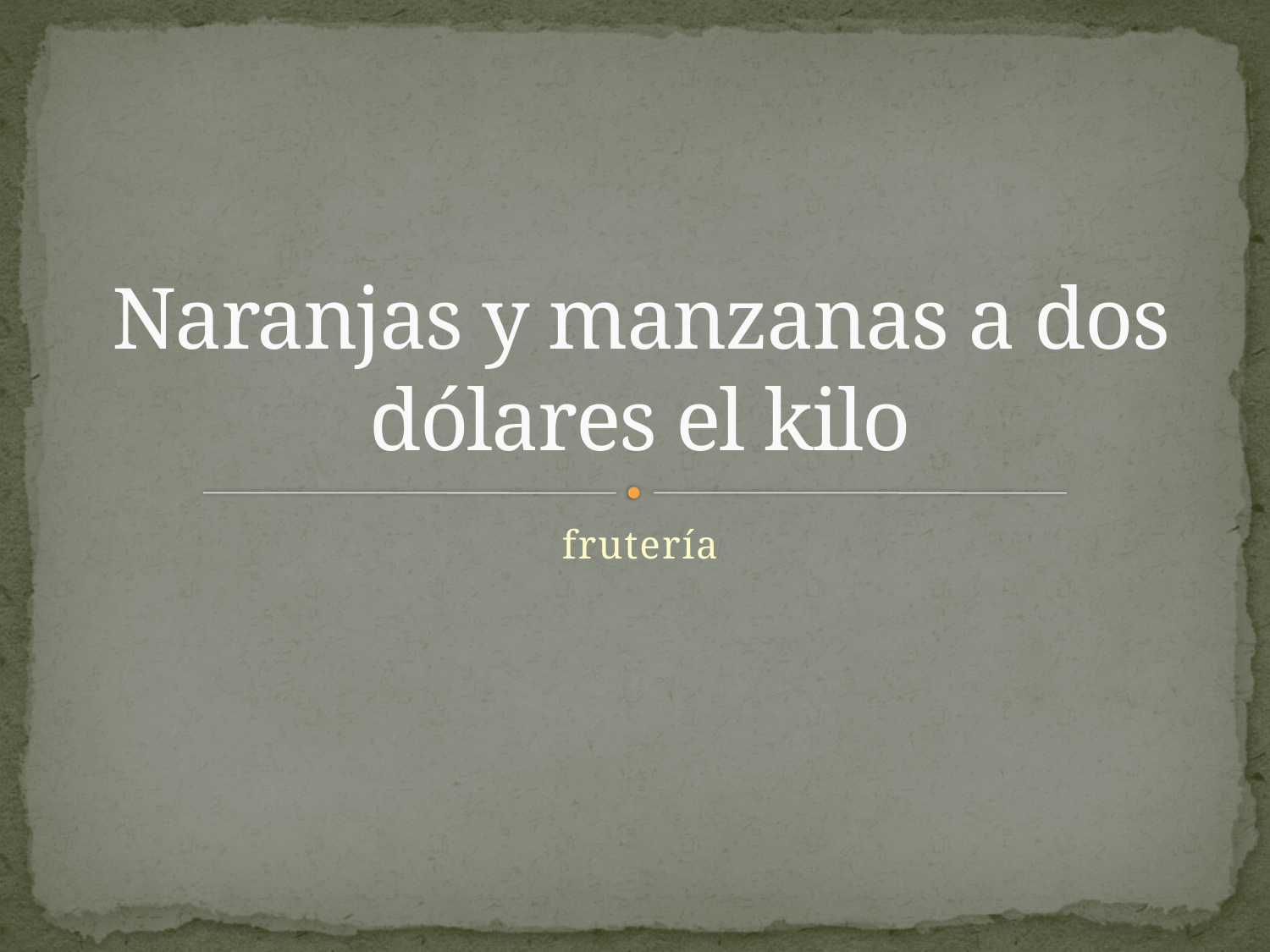

# Naranjas y manzanas a dos dólares el kilo
frutería